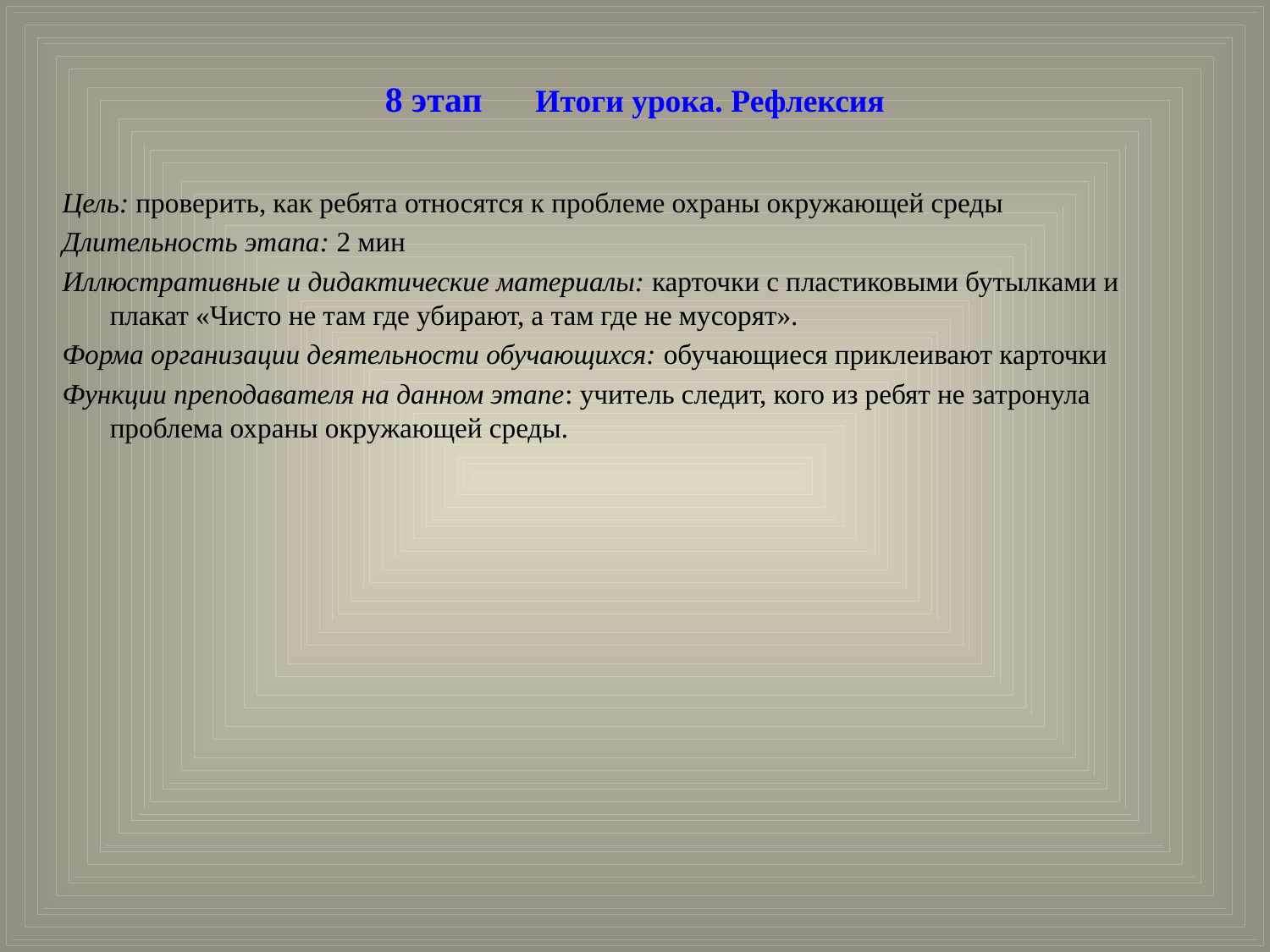

# 8 этап      Итоги урока. Рефлексия

Цель: проверить, как ребята относятся к проблеме охраны окружающей среды
Длительность этапа: 2 мин
Иллюстративные и дидактические материалы: карточки с пластиковыми бутылками и плакат «Чисто не там где убирают, а там где не мусорят».
Форма организации деятельности обучающихся: обучающиеся приклеивают карточки
Функции преподавателя на данном этапе: учитель следит, кого из ребят не затронула проблема охраны окружающей среды.